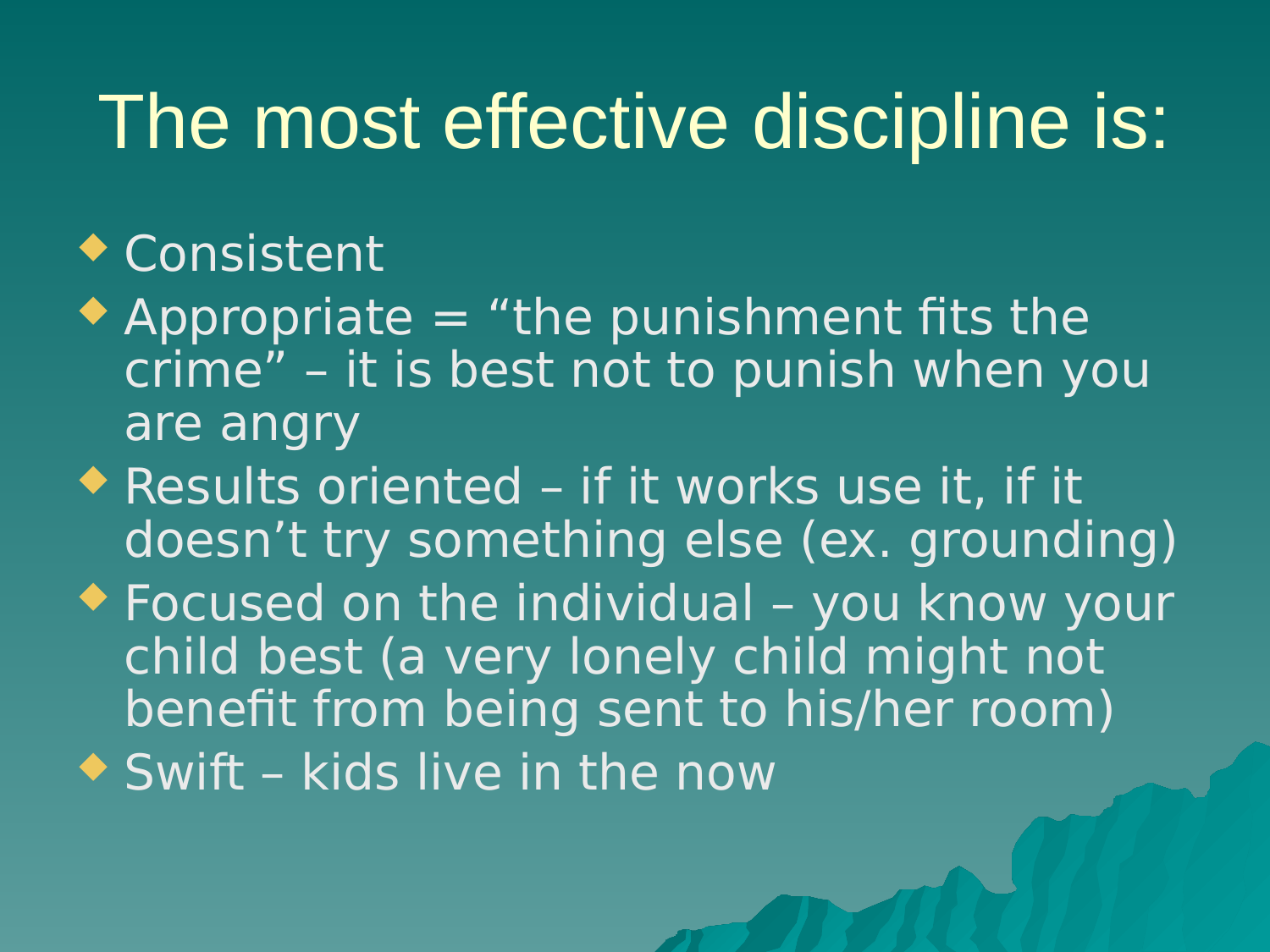

# The most effective discipline is:
Consistent
Appropriate = “the punishment fits the crime” – it is best not to punish when you are angry
Results oriented – if it works use it, if it doesn’t try something else (ex. grounding)
Focused on the individual – you know your child best (a very lonely child might not benefit from being sent to his/her room)
Swift – kids live in the now